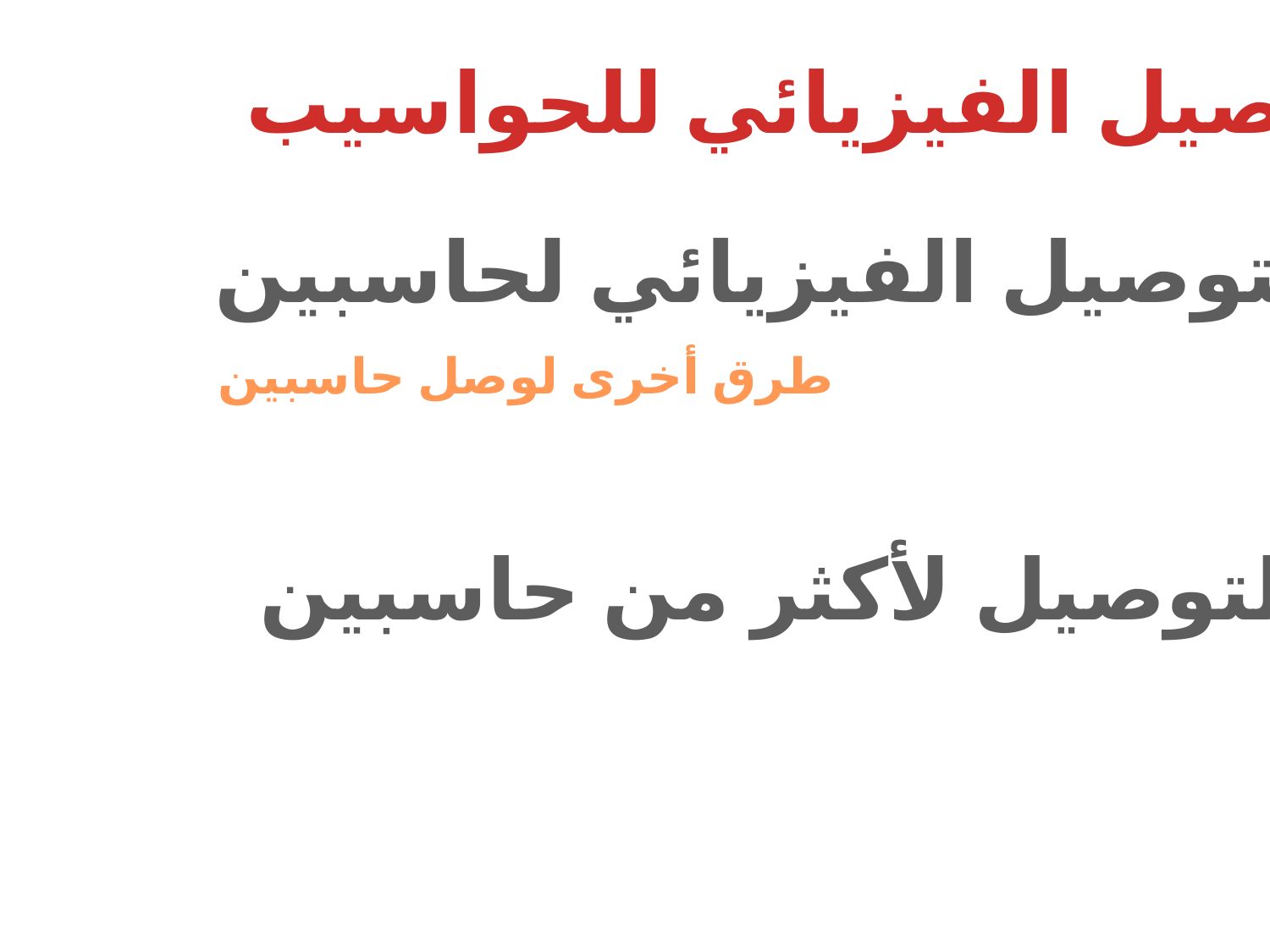

التوصيل الفيزيائي للحواسيب
التوصيل الفيزيائي لحاسبين
طرق أخرى لوصل حاسبين
التوصيل لأكثر من حاسبين